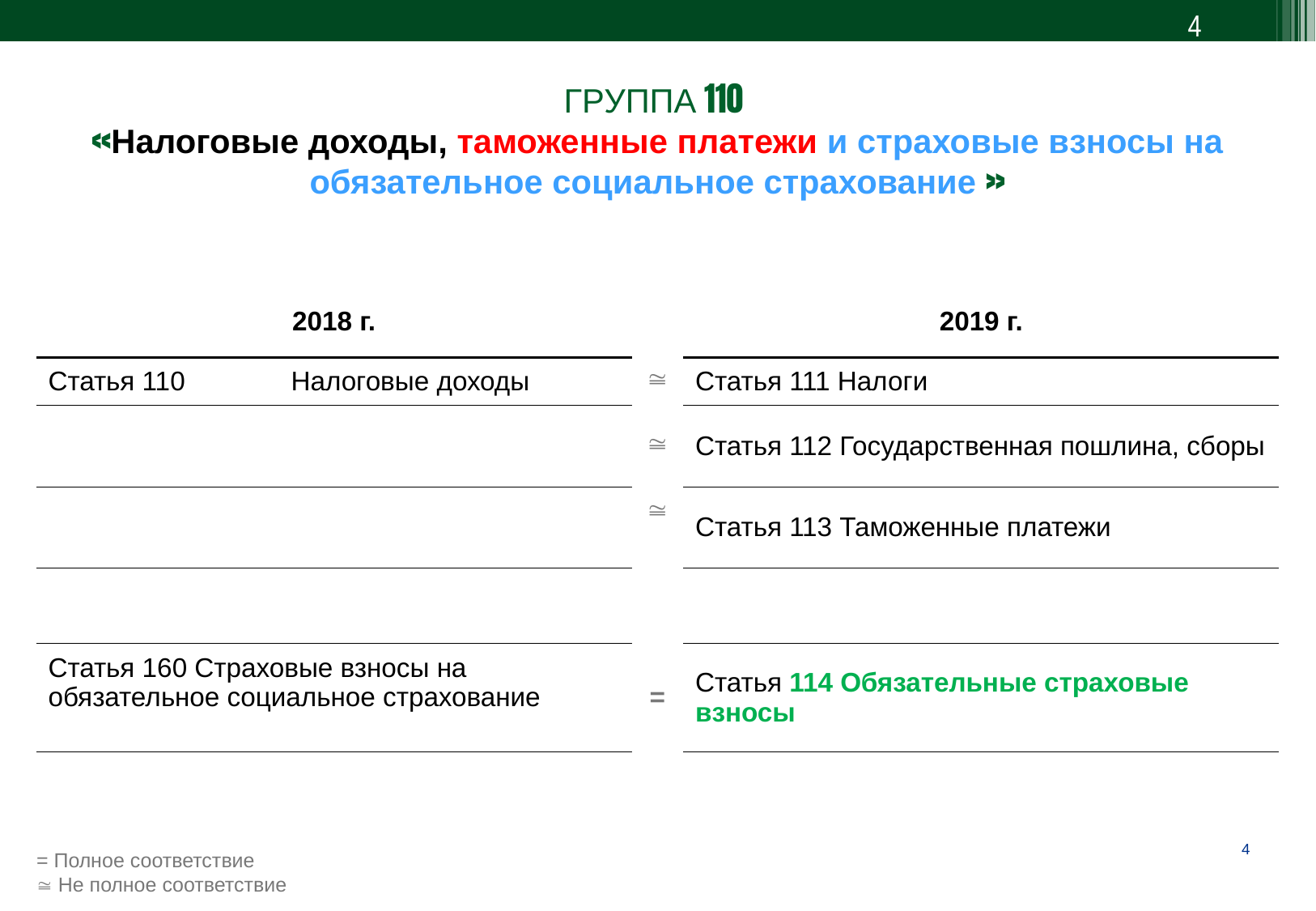

4
ГРУППА 110
«Налоговые доходы, таможенные платежи и страховые взносы на обязательное социальное страхование »
| 2018 г. |  | 2019 г. |
| --- | --- | --- |
| Статья 110 Налоговые доходы | ≅ | Статья 111 Налоги |
|  | ≅ | Статья 112 Государственная пошлина, сборы |
|  | ≅ | Статья 113 Таможенные платежи |
|  |  |  |
| Статья 160 Страховые взносы на обязательное социальное страхование | = | Статья 114 Обязательные страховые взносы |
|  |  |  |
= Полное соответствие
≅ Не полное соответствие